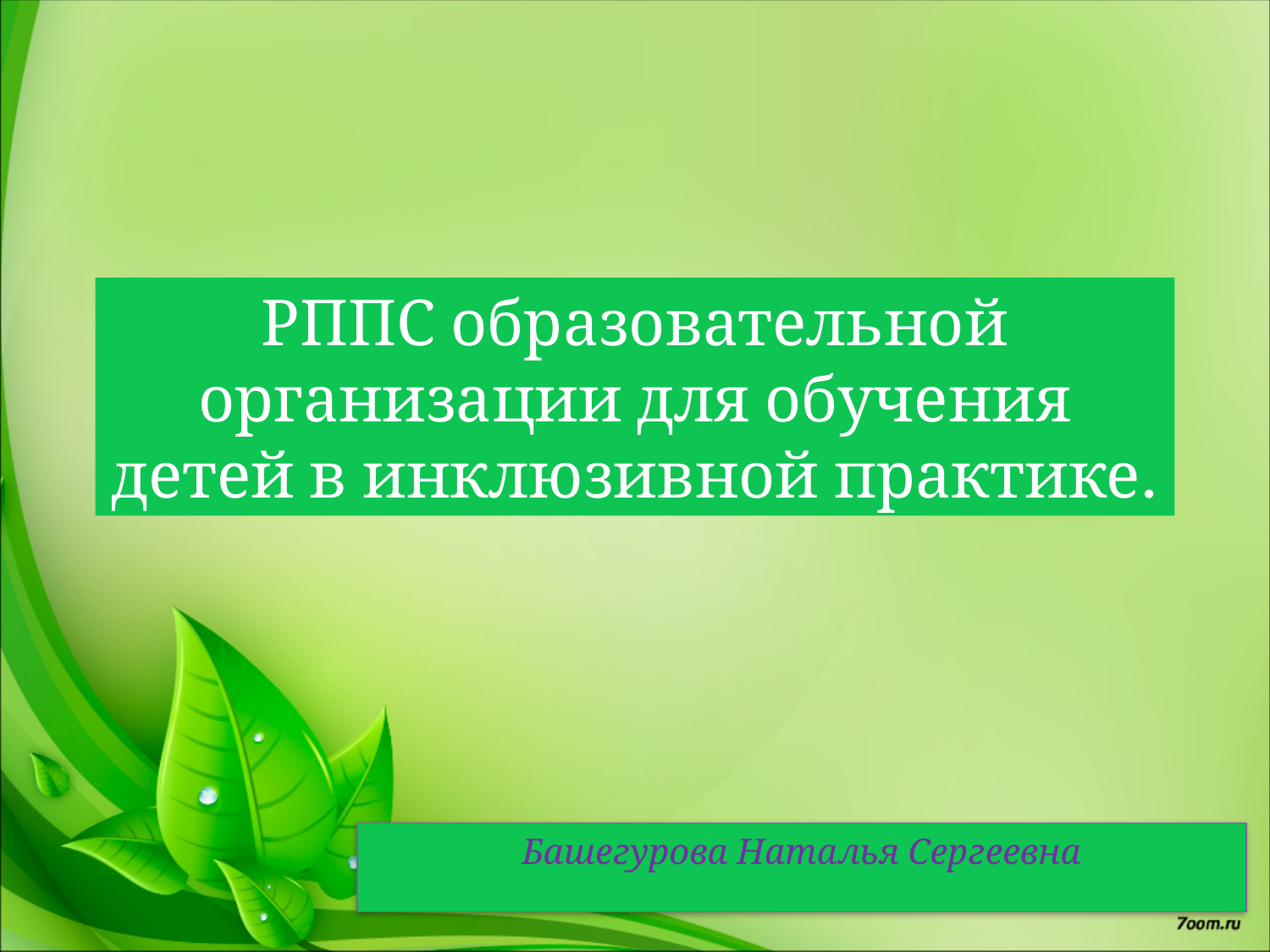

# РППС образовательной организации для обучения детей в инклюзивной практике.
Башегурова Наталья Сергеевна